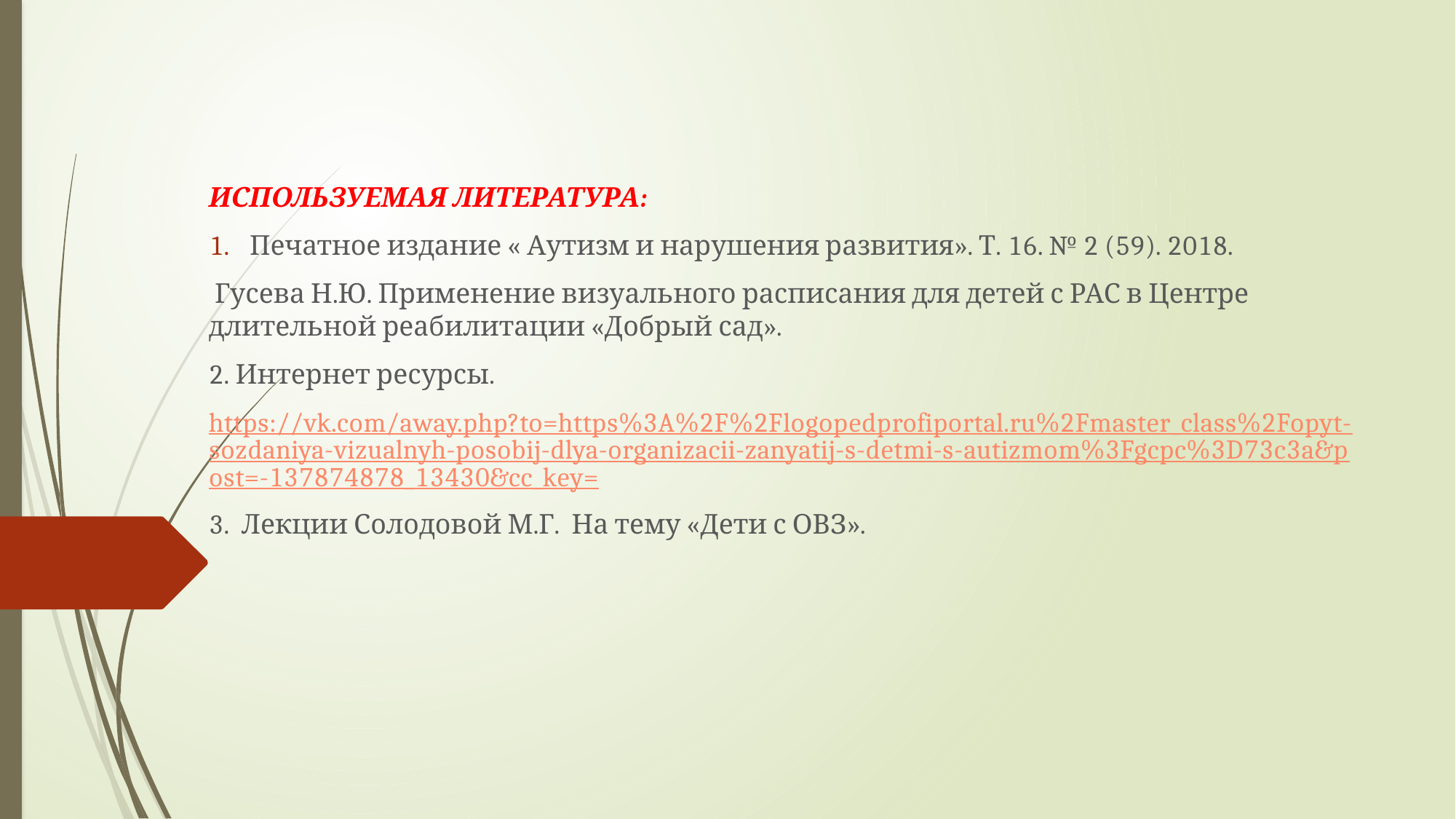

ИСПОЛЬЗУЕМАЯ ЛИТЕРАТУРА:
Печатное издание « Аутизм и нарушения развития». Т. 16. № 2 (59). 2018.
 Гусева Н.Ю. Применение визуального расписания для детей с РАС в Центре длительной реабилитации «Добрый сад».
2. Интернет ресурсы.
https://vk.com/away.php?to=https%3A%2F%2Flogopedprofiportal.ru%2Fmaster_class%2Fopyt-sozdaniya-vizualnyh-posobij-dlya-organizacii-zanyatij-s-detmi-s-autizmom%3Fgcpc%3D73c3a&post=-137874878_13430&cc_key=
3.  Лекции Солодовой М.Г.  На тему «Дети с ОВЗ».